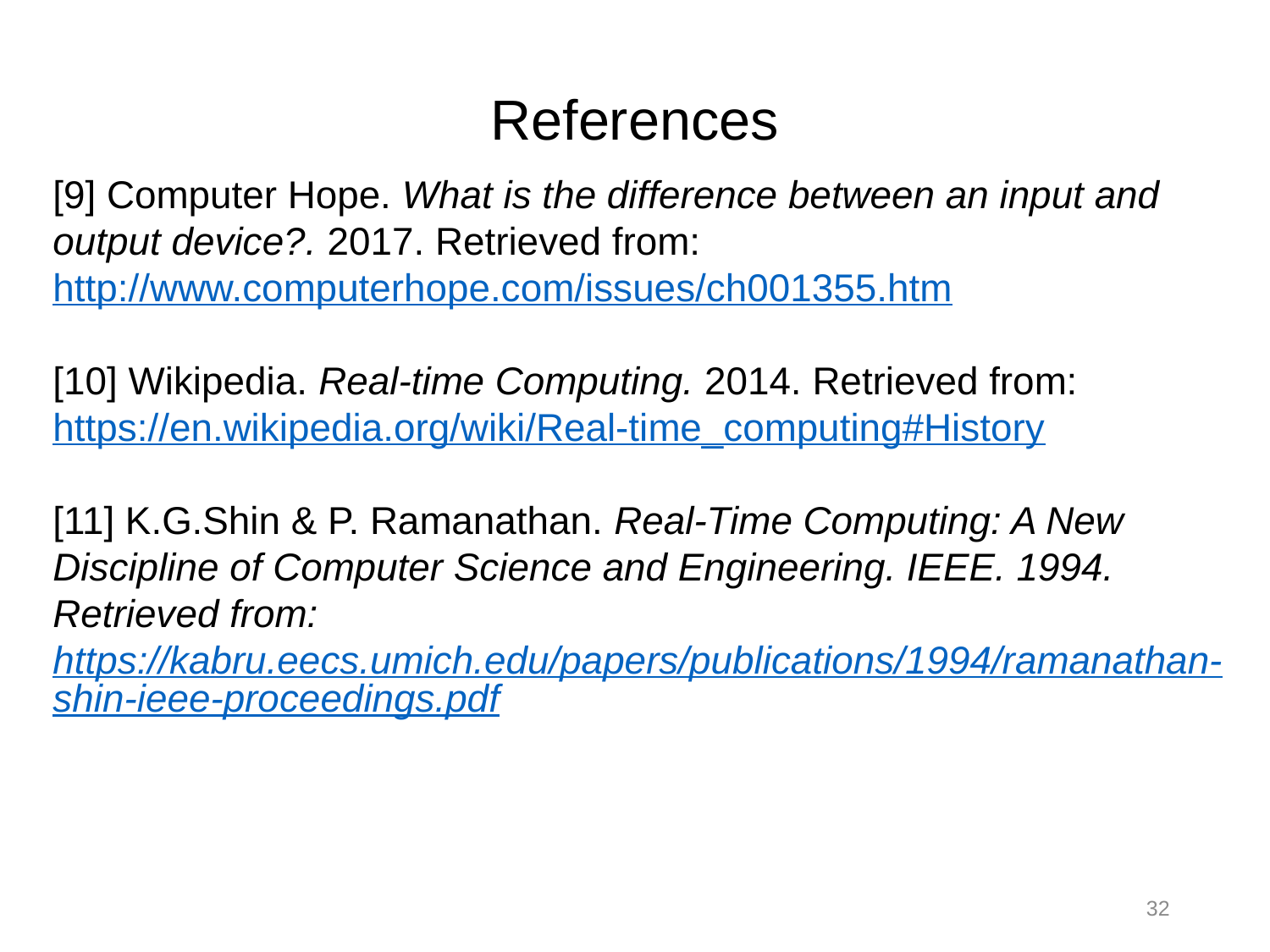

References
[9] Computer Hope. What is the difference between an input and output device?. 2017. Retrieved from: http://www.computerhope.com/issues/ch001355.htm

[10] Wikipedia. Real-time Computing. 2014. Retrieved from: https://en.wikipedia.org/wiki/Real-time_computing#History

[11] K.G.Shin & P. Ramanathan. Real-Time Computing: A New Discipline of Computer Science and Engineering. IEEE. 1994. Retrieved from: https://kabru.eecs.umich.edu/papers/publications/1994/ramanathan-shin-ieee-proceedings.pdf
32